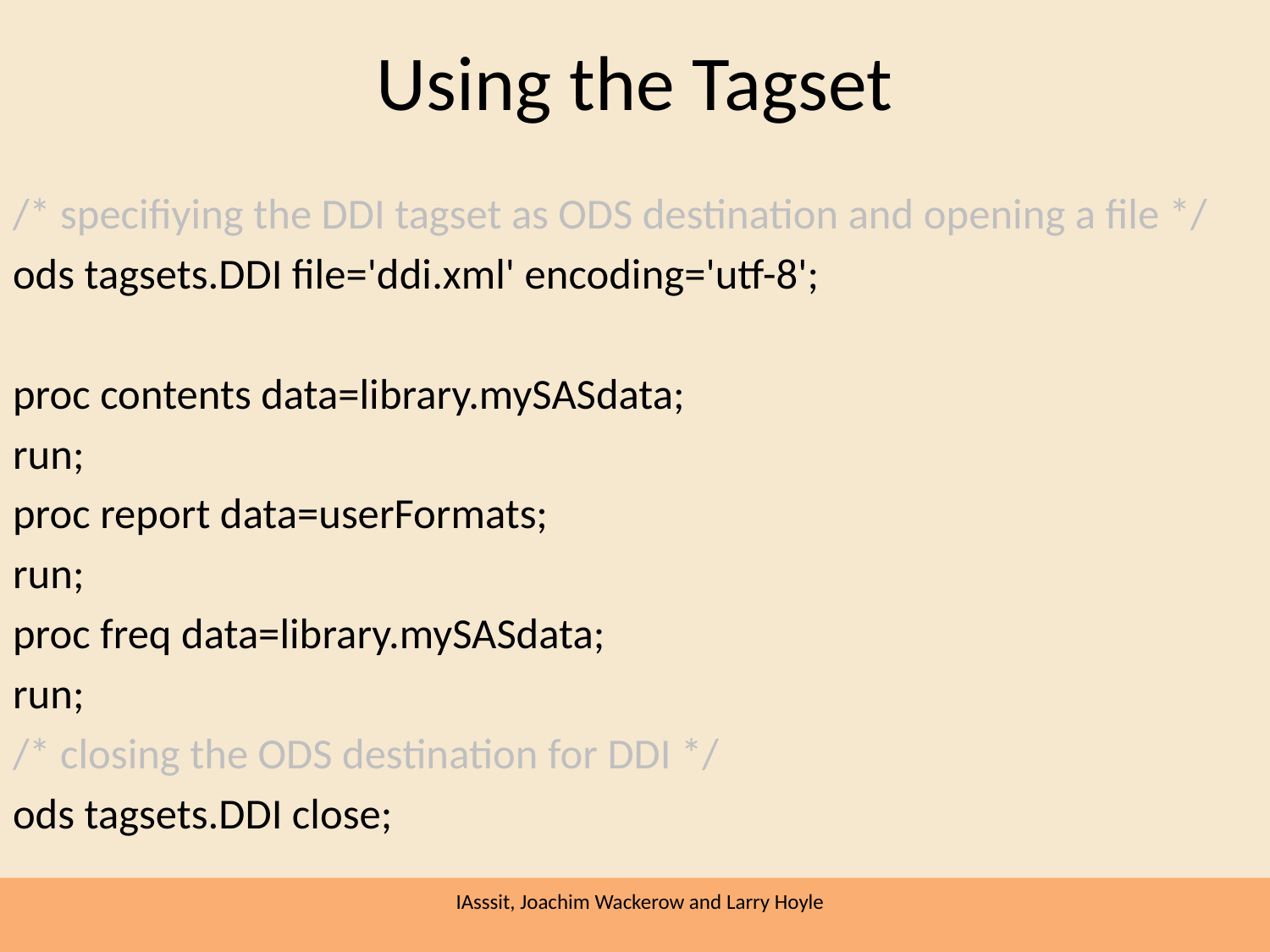

# Using the Tagset
/* specifiying the DDI tagset as ODS destination and opening a file */
ods tagsets.DDI file='ddi.xml' encoding='utf-8';

proc contents data=library.mySASdata;
run;
proc report data=userFormats;
run;
proc freq data=library.mySASdata;
run;
/* closing the ODS destination for DDI */
ods tagsets.DDI close;

IAsssit, Joachim Wackerow and Larry Hoyle